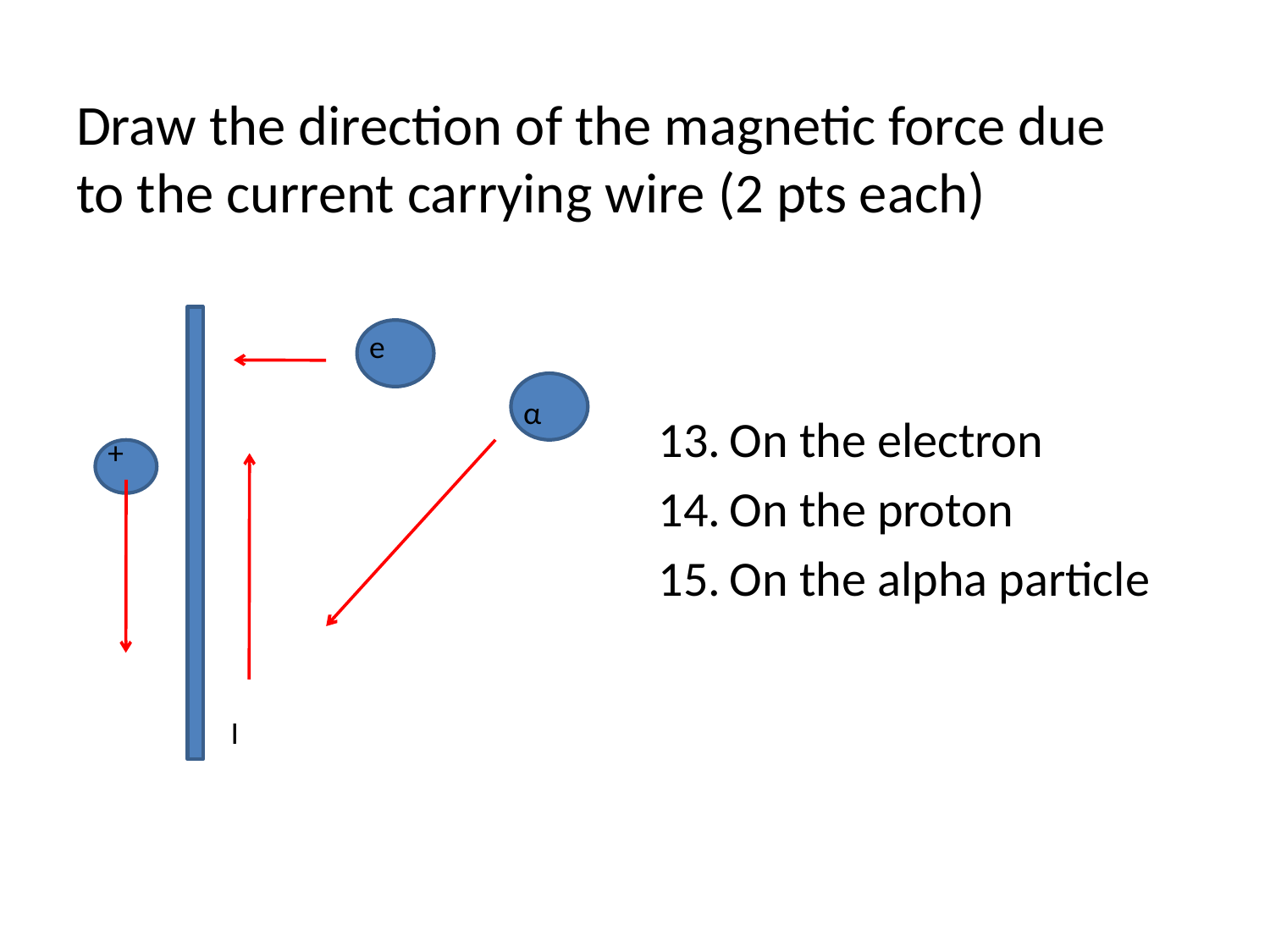

# Draw the direction of the magnetic force due to the current carrying wire (2 pts each)

e

α
+

I
On the electron
On the proton
On the alpha particle